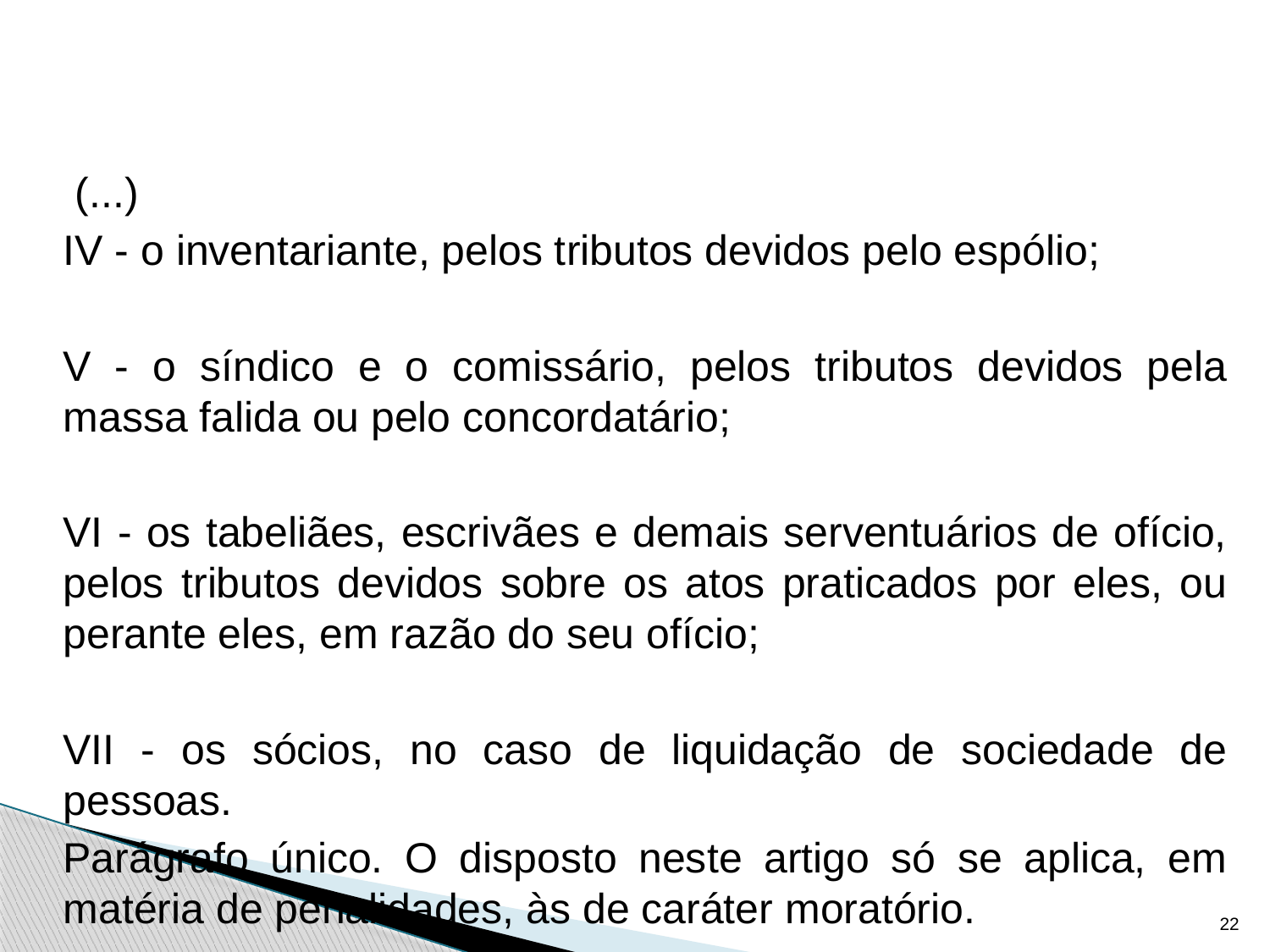

(...)
	IV - o inventariante, pelos tributos devidos pelo espólio;

	V - o síndico e o comissário, pelos tributos devidos pela massa falida ou pelo concordatário;

	VI - os tabeliães, escrivães e demais serventuários de ofício, pelos tributos devidos sobre os atos praticados por eles, ou perante eles, em razão do seu ofício;

	VII - os sócios, no caso de liquidação de sociedade de pessoas.
	Parágrafo único. O disposto neste artigo só se aplica, em matéria de penalidades, às de caráter moratório.

22